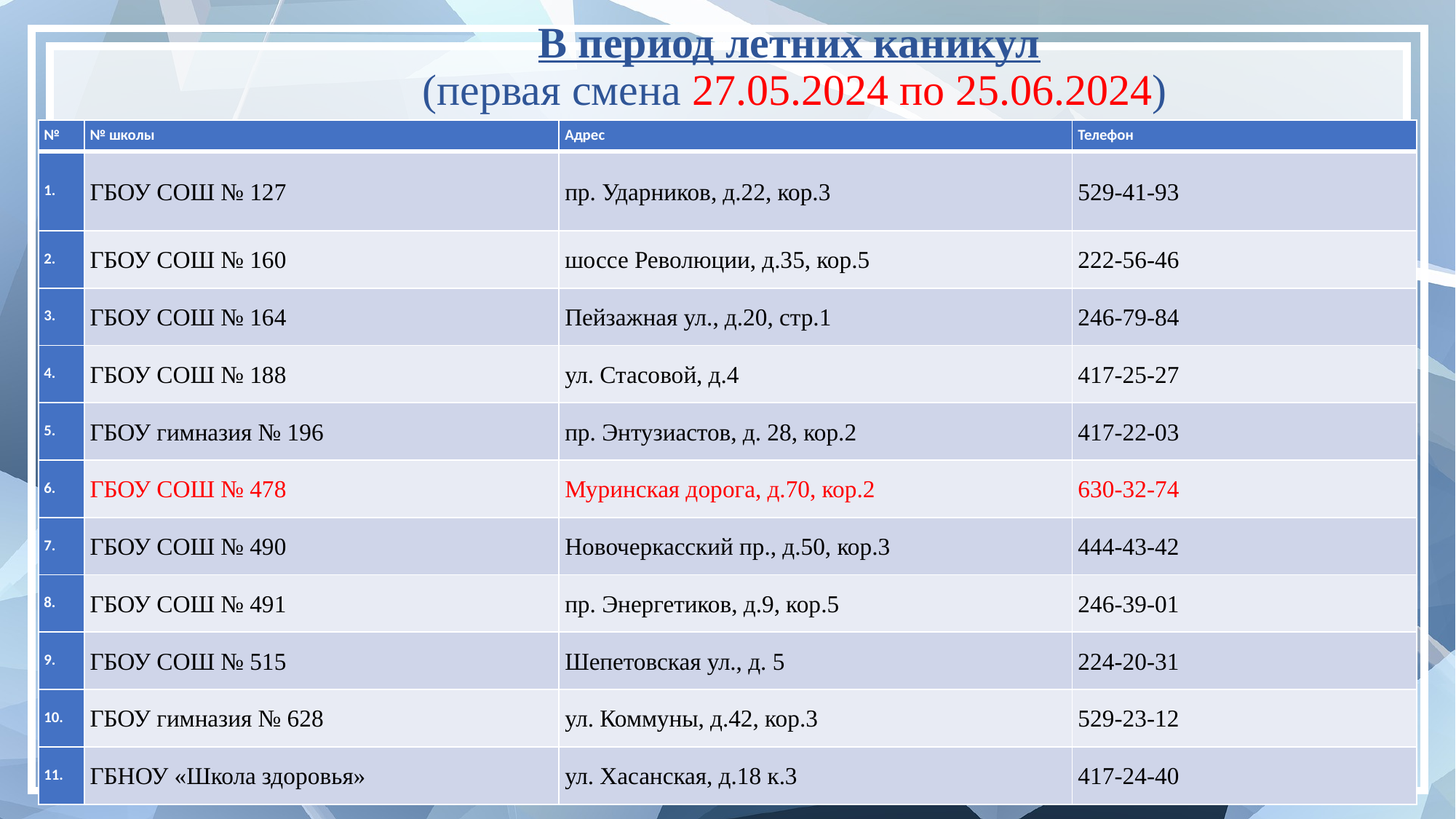

# В период летних каникул  (первая смена 27.05.2024 по 25.06.2024)
| № | № школы | Адрес | Телефон |
| --- | --- | --- | --- |
| 1. | ГБОУ СОШ № 127 | пр. Ударников, д.22, кор.3 | 529-41-93 |
| 2. | ГБОУ СОШ № 160 | шоссе Революции, д.35, кор.5 | 222-56-46 |
| 3. | ГБОУ СОШ № 164 | Пейзажная ул., д.20, стр.1 | 246-79-84 |
| 4. | ГБОУ СОШ № 188 | ул. Стасовой, д.4 | 417-25-27 |
| 5. | ГБОУ гимназия № 196 | пр. Энтузиастов, д. 28, кор.2 | 417-22-03 |
| 6. | ГБОУ СОШ № 478 | Муринская дорога, д.70, кор.2 | 630-32-74 |
| 7. | ГБОУ СОШ № 490 | Новочеркасский пр., д.50, кор.3 | 444-43-42 |
| 8. | ГБОУ СОШ № 491 | пр. Энергетиков, д.9, кор.5 | 246-39-01 |
| 9. | ГБОУ СОШ № 515 | Шепетовская ул., д. 5 | 224-20-31 |
| 10. | ГБОУ гимназия № 628 | ул. Коммуны, д.42, кор.3 | 529-23-12 |
| 11. | ГБНОУ «Школа здоровья» | ул. Хасанская, д.18 к.3 | 417-24-40 |